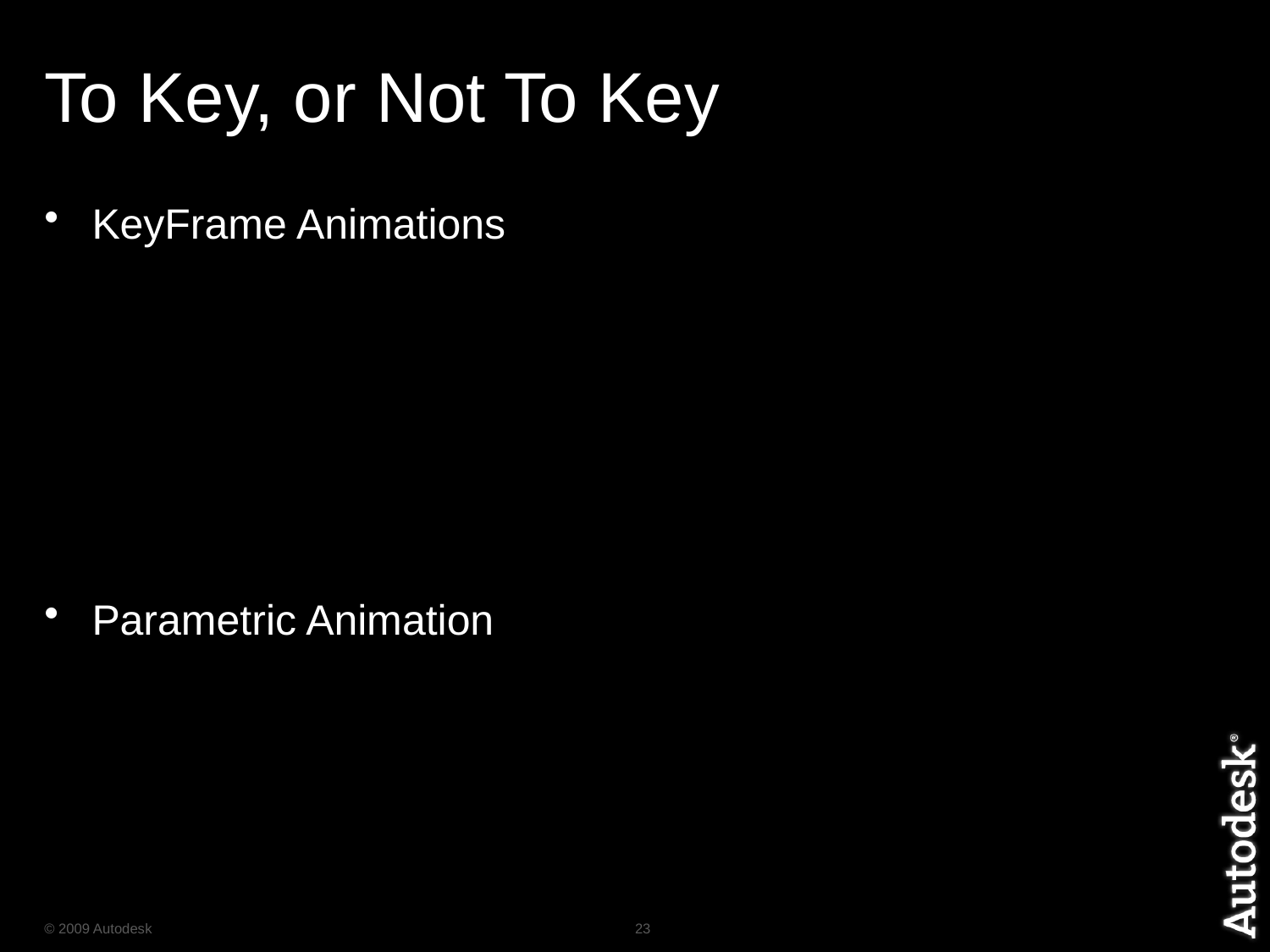

# To Key, or Not To Key
KeyFrame Animations

Parametric Animation